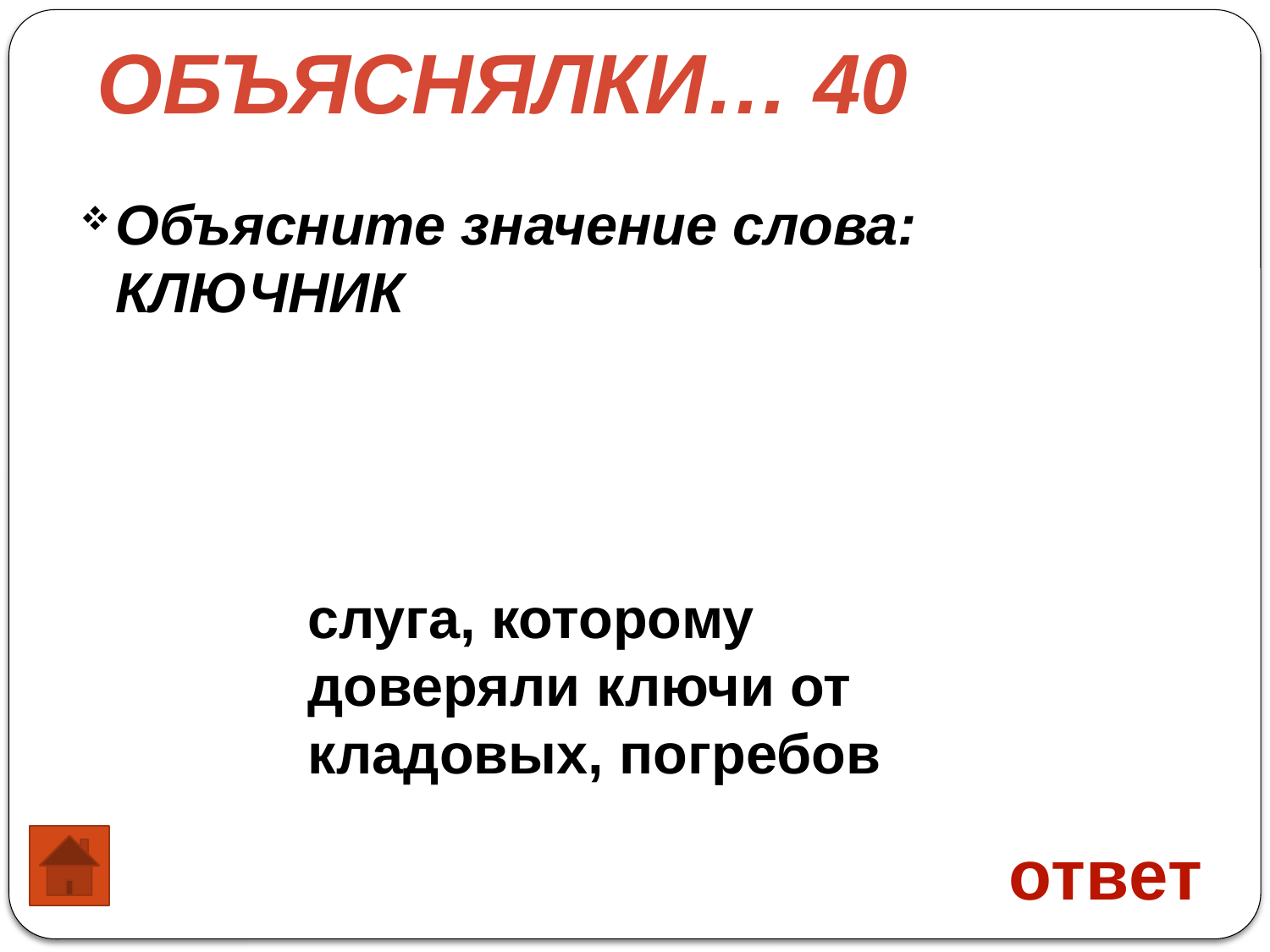

# ОБЪЯСНЯЛКИ… 40
Объясните значение слова: КЛЮЧНИК
слуга, которому доверяли ключи от кладовых, погребов
ответ